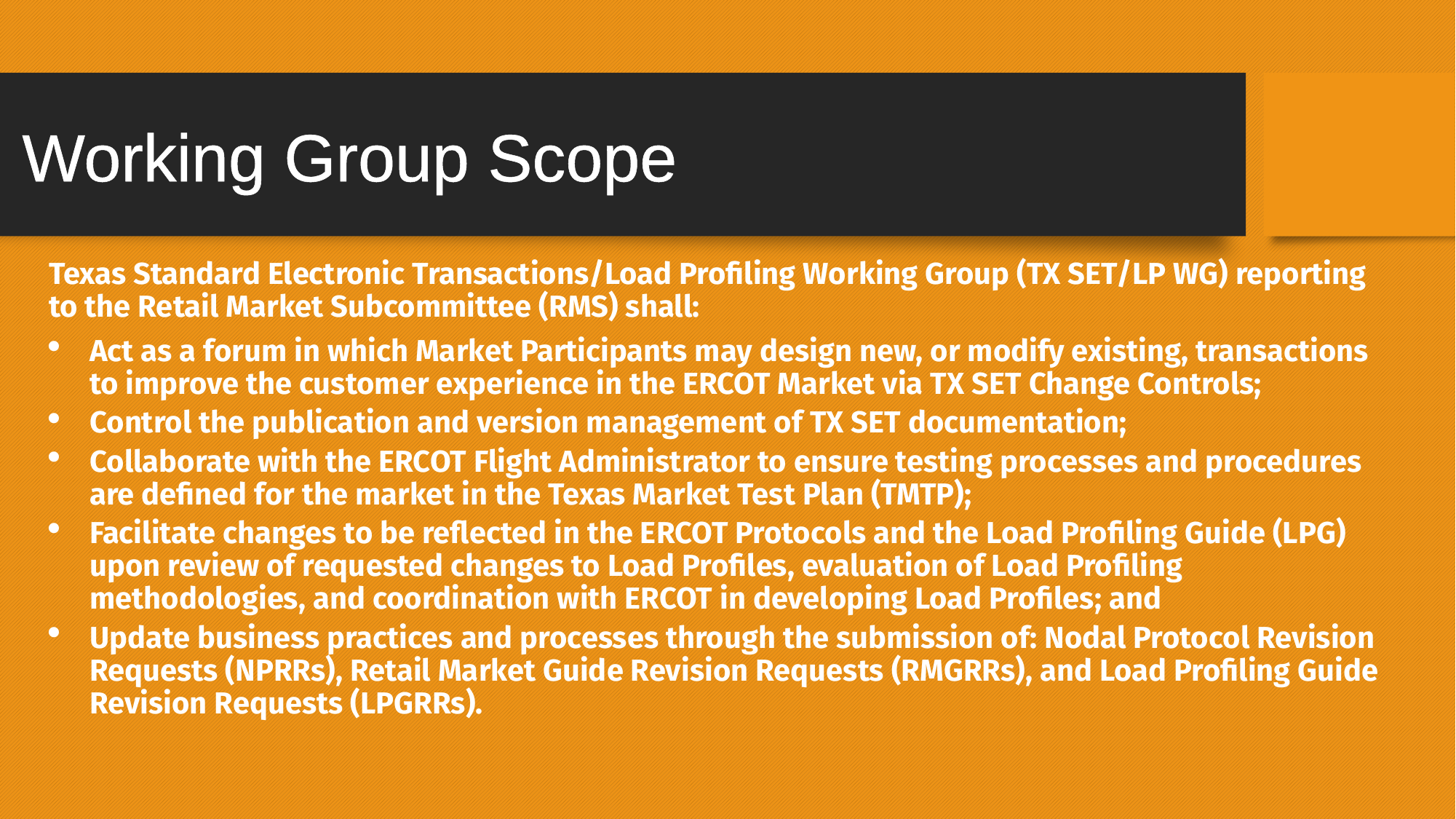

Working Group Scope

Texas Standard Electronic Transactions/Load Profiling Working Group (TX SET/LP WG) reporting to the Retail Market Subcommittee (RMS) shall:
Act as a forum in which Market Participants may design new, or modify existing, transactions to improve the customer experience in the ERCOT Market via TX SET Change Controls;
Control the publication and version management of TX SET documentation;
Collaborate with the ERCOT Flight Administrator to ensure testing processes and procedures are defined for the market in the Texas Market Test Plan (TMTP);
Facilitate changes to be reflected in the ERCOT Protocols and the Load Profiling Guide (LPG) upon review of requested changes to Load Profiles, evaluation of Load Profiling methodologies, and coordination with ERCOT in developing Load Profiles; and
Update business practices and processes through the submission of: Nodal Protocol Revision Requests (NPRRs), Retail Market Guide Revision Requests (RMGRRs), and Load Profiling Guide Revision Requests (LPGRRs).